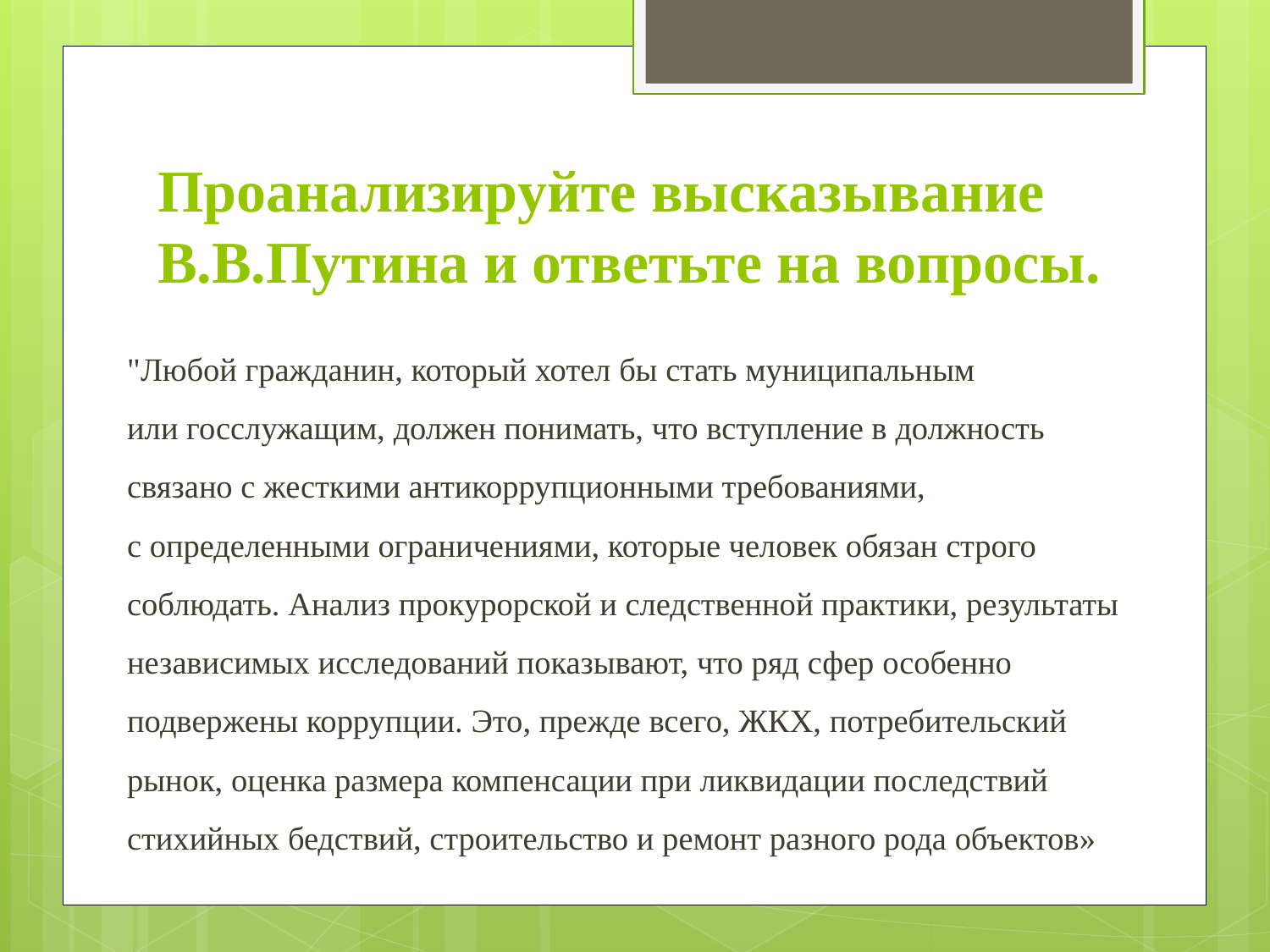

# Проанализируйте высказывание В.В.Путина и ответьте на вопросы.
"Любой гражданин, который хотел бы стать муниципальным или госслужащим, должен понимать, что вступление в должность связано с жесткими антикоррупционными требованиями, с определенными ограничениями, которые человек обязан строго соблюдать. Анализ прокурорской и следственной практики, результаты независимых исследований показывают, что ряд сфер особенно подвержены коррупции. Это, прежде всего, ЖКХ, потребительский рынок, оценка размера компенсации при ликвидации последствий стихийных бедствий, строительство и ремонт разного рода объектов»